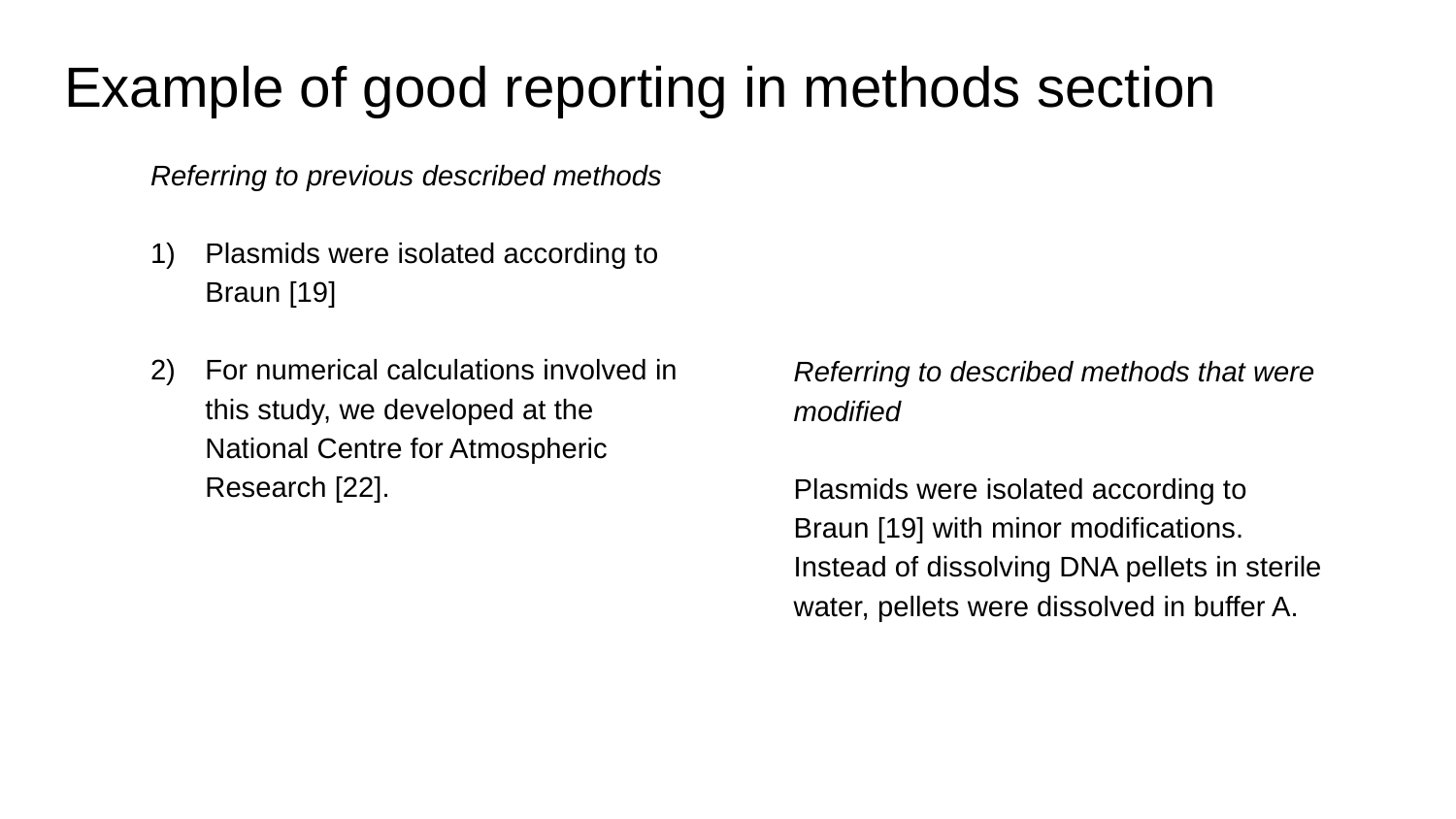

# Example of good reporting in methods section
Referring to previous described methods

Plasmids were isolated according to Braun [19]

For numerical calculations involved in this study, we developed at the National Centre for Atmospheric Research [22].
Referring to described methods that were modified

Plasmids were isolated according to Braun [19] with minor modifications. Instead of dissolving DNA pellets in sterile water, pellets were dissolved in buffer A.